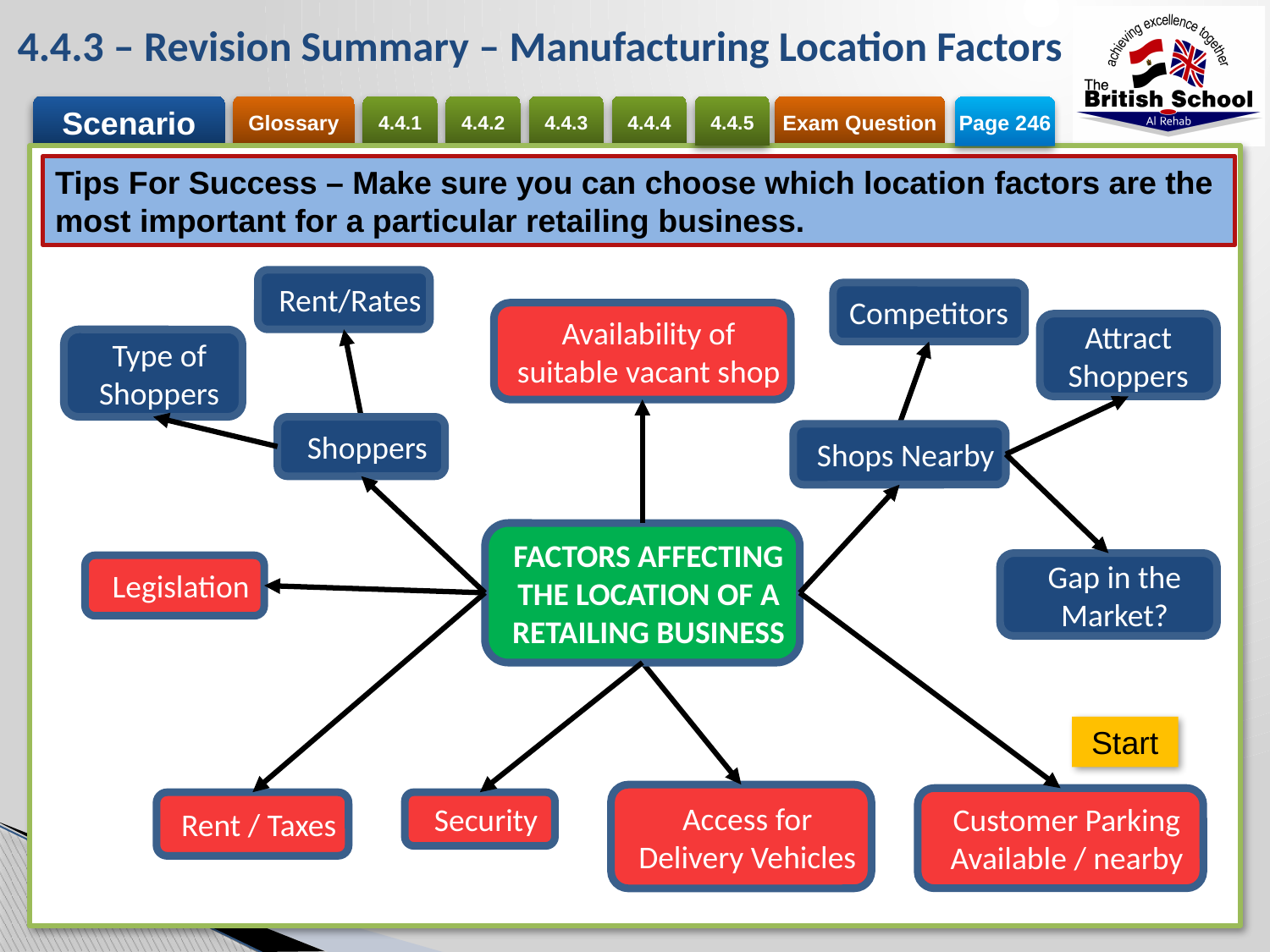

# 4.4.3 – Revision Summary – Manufacturing Location Factors
Page 246
Tips For Success – Make sure you can choose which location factors are the most important for a particular retailing business.
Rent/Rates
Competitors
Availability of suitable vacant shop
Attract Shoppers
Type of Shoppers
Shoppers
Shops Nearby
Gap in the Market?
FACTORS AFFECTING THE LOCATION OF A RETAILING BUSINESS
Legislation
Customer Parking Available / nearby
Rent / Taxes
Access for Delivery Vehicles
Security
Start